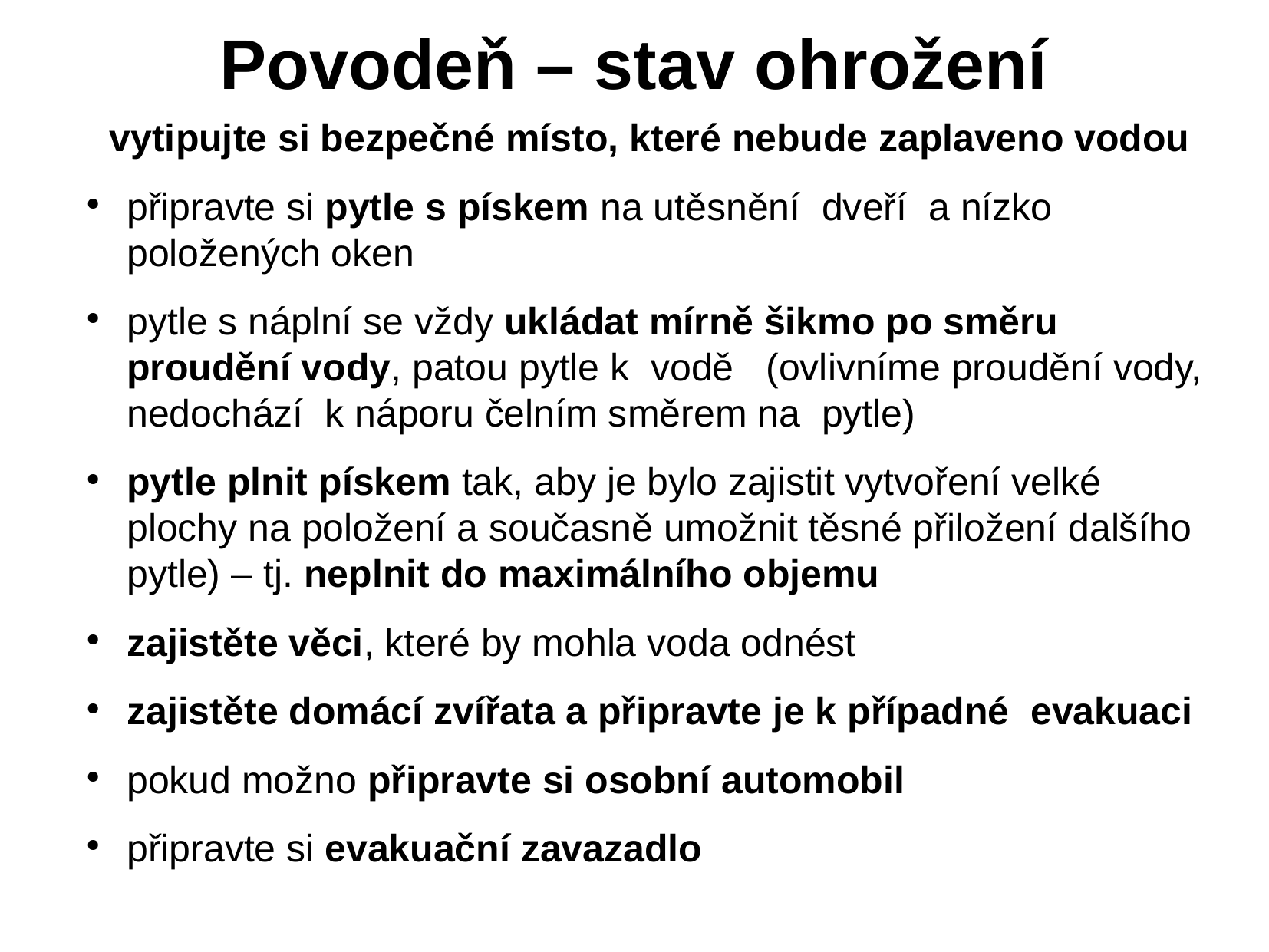

# Povodeň – stav ohrožení
vytipujte si bezpečné místo, které nebude zaplaveno vodou
připravte si pytle s pískem na utěsnění  dveří  a nízko položených oken
pytle s náplní se vždy ukládat mírně šikmo po směru proudění vody, patou pytle k  vodě   (ovlivníme proudění vody, nedochází  k náporu čelním směrem na  pytle)
pytle plnit pískem tak, aby je bylo zajistit vytvoření velké plochy na položení a současně umožnit těsné přiložení dalšího pytle) – tj. neplnit do maximálního objemu
zajistěte věci, které by mohla voda odnést
zajistěte domácí zvířata a připravte je k případné  evakuaci
pokud možno připravte si osobní automobil
připravte si evakuační zavazadlo